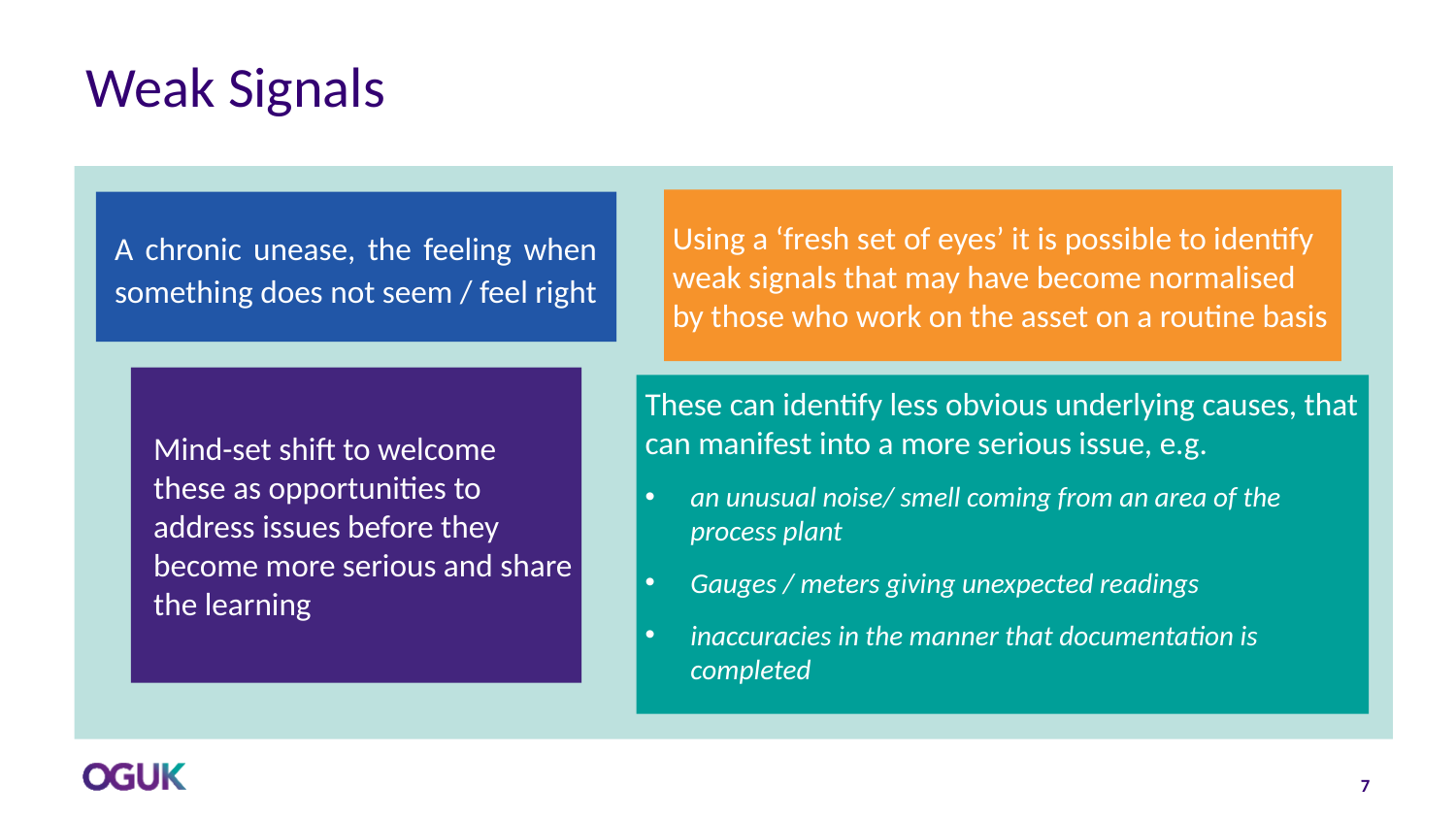

# Weak Signals

Using a ‘fresh set of eyes’ it is possible to identify weak signals that may have become normalised by those who work on the asset on a routine basis
A chronic unease, the feeling when something does not seem / feel right
Mind-set shift to welcome these as opportunities to address issues before they become more serious and share the learning
These can identify less obvious underlying causes, that can manifest into a more serious issue, e.g.
an unusual noise/ smell coming from an area of the process plant
Gauges / meters giving unexpected readings
inaccuracies in the manner that documentation is completed
7